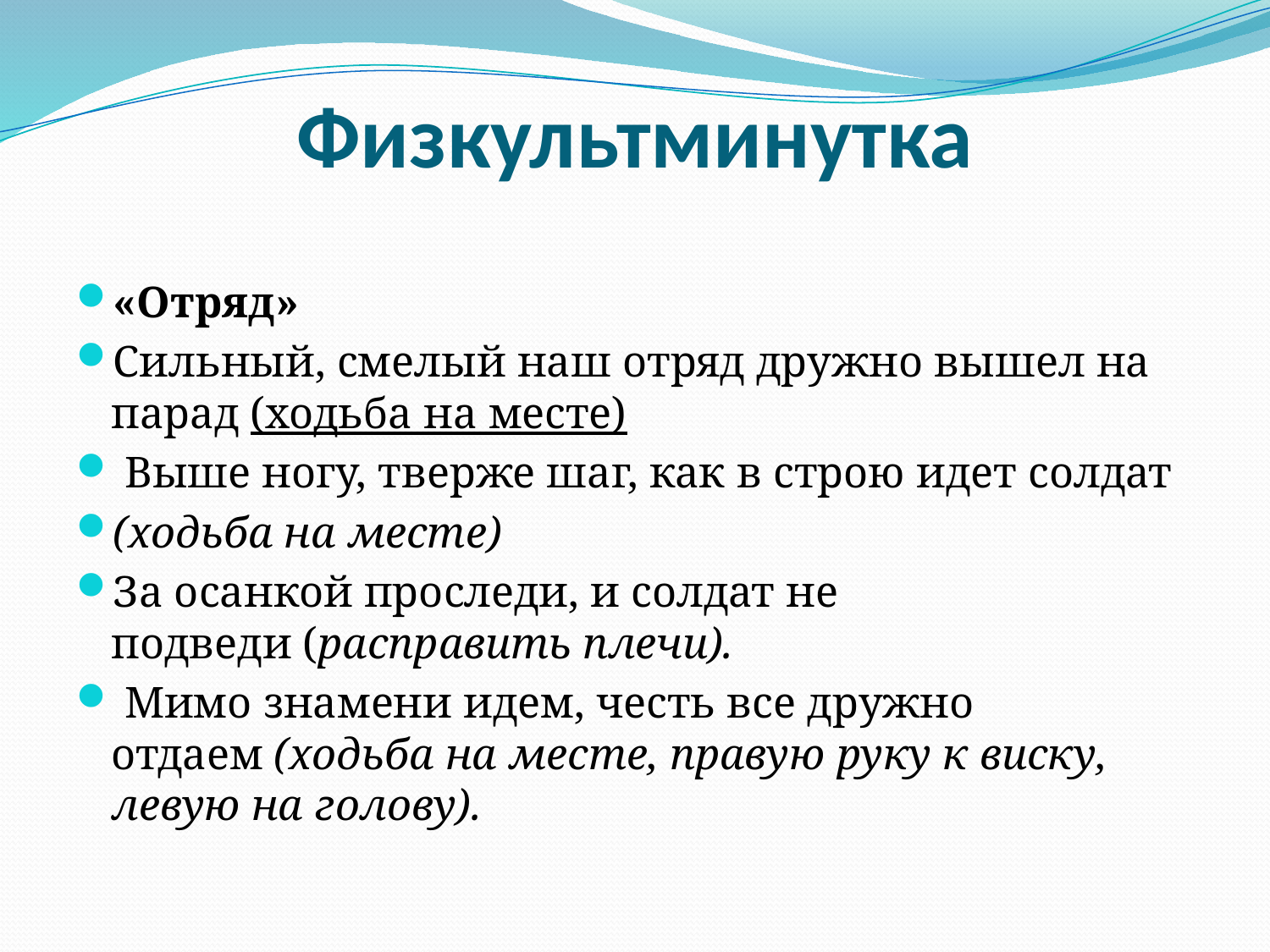

# Физкультминутка
«Отряд»
Сильный, смелый наш отряд дружно вышел на парад (ходьба на месте)
 Выше ногу, тверже шаг, как в строю идет солдат
(ходьба на месте)
За осанкой проследи, и солдат не подведи (расправить плечи).
 Мимо знамени идем, честь все дружно отдаем (ходьба на месте, правую руку к виску, левую на голову).